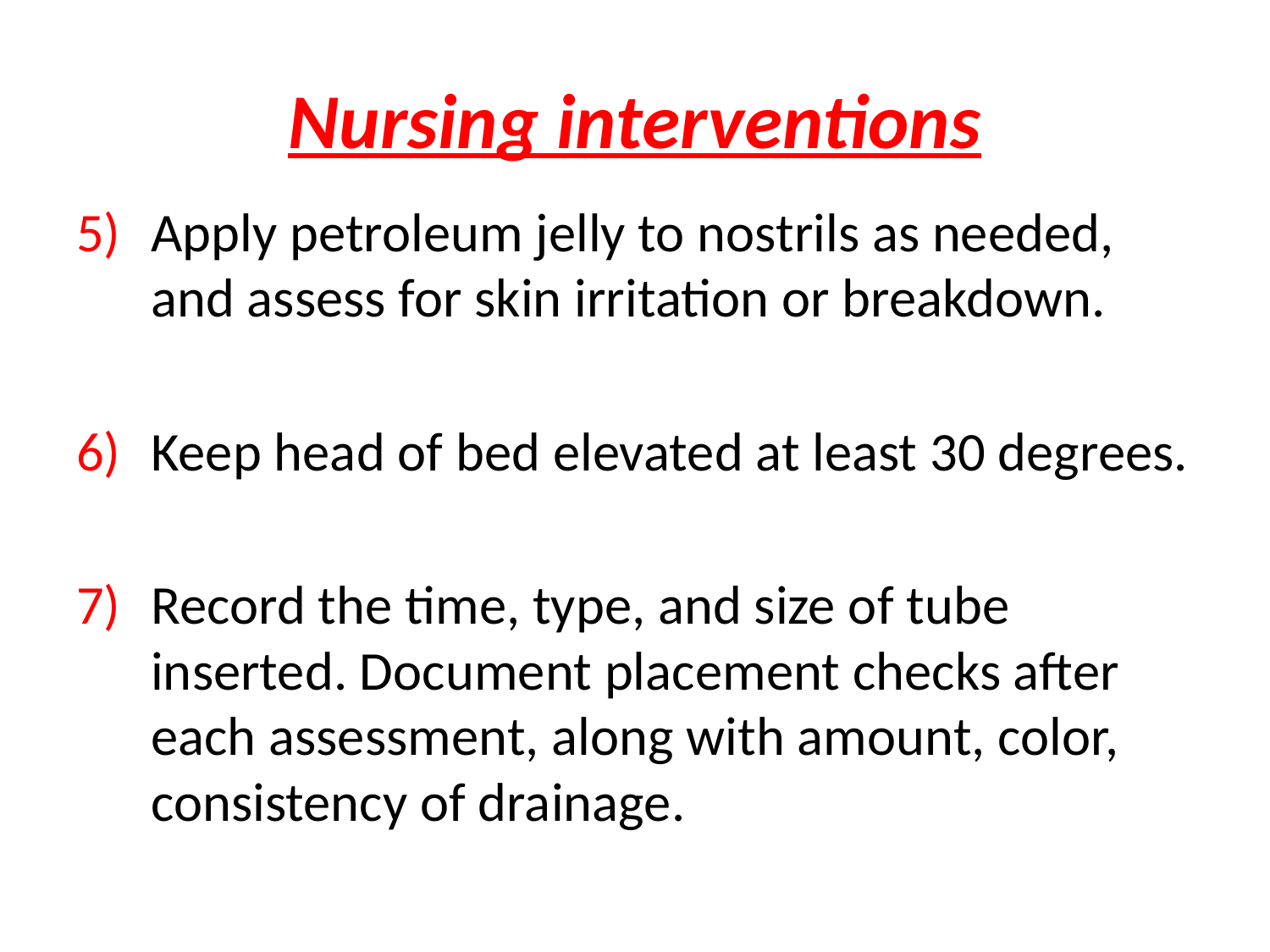

# Nursing interventions
Apply petroleum jelly to nostrils as needed, and assess for skin irritation or breakdown.

Keep head of bed elevated at least 30 degrees.

Record the time, type, and size of tube inserted. Document placement checks after each assessment, along with amount, color, consistency of drainage.